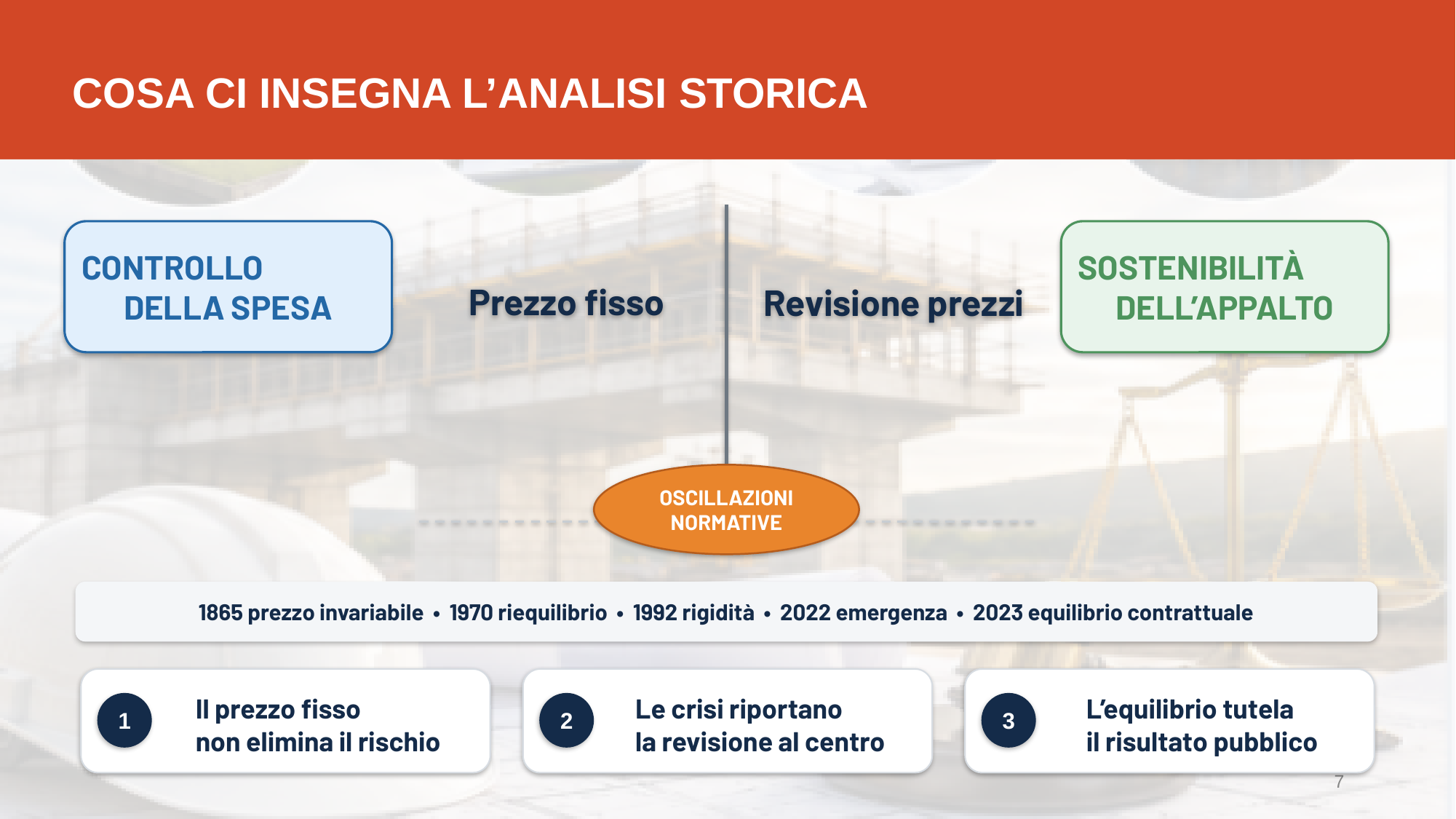

# COSA CI INSEGNA L’ANALISI STORICA
CONTROLLO
DELLA SPESA
SOSTENIBILITÀ
DELL’APPALTO
Prezzo fisso
Revisione prezzi
OSCILLAZIONI NORMATIVE
1865 prezzo invariabile  •  1970 riequilibrio  •  1992 rigidità  •  2022 emergenza  •  2023 equilibrio contrattuale

Il prezzo fisso
non elimina il rischio
Le crisi riportano
la revisione al centro
L’equilibrio tutela
il risultato pubblico
1
2
3
7